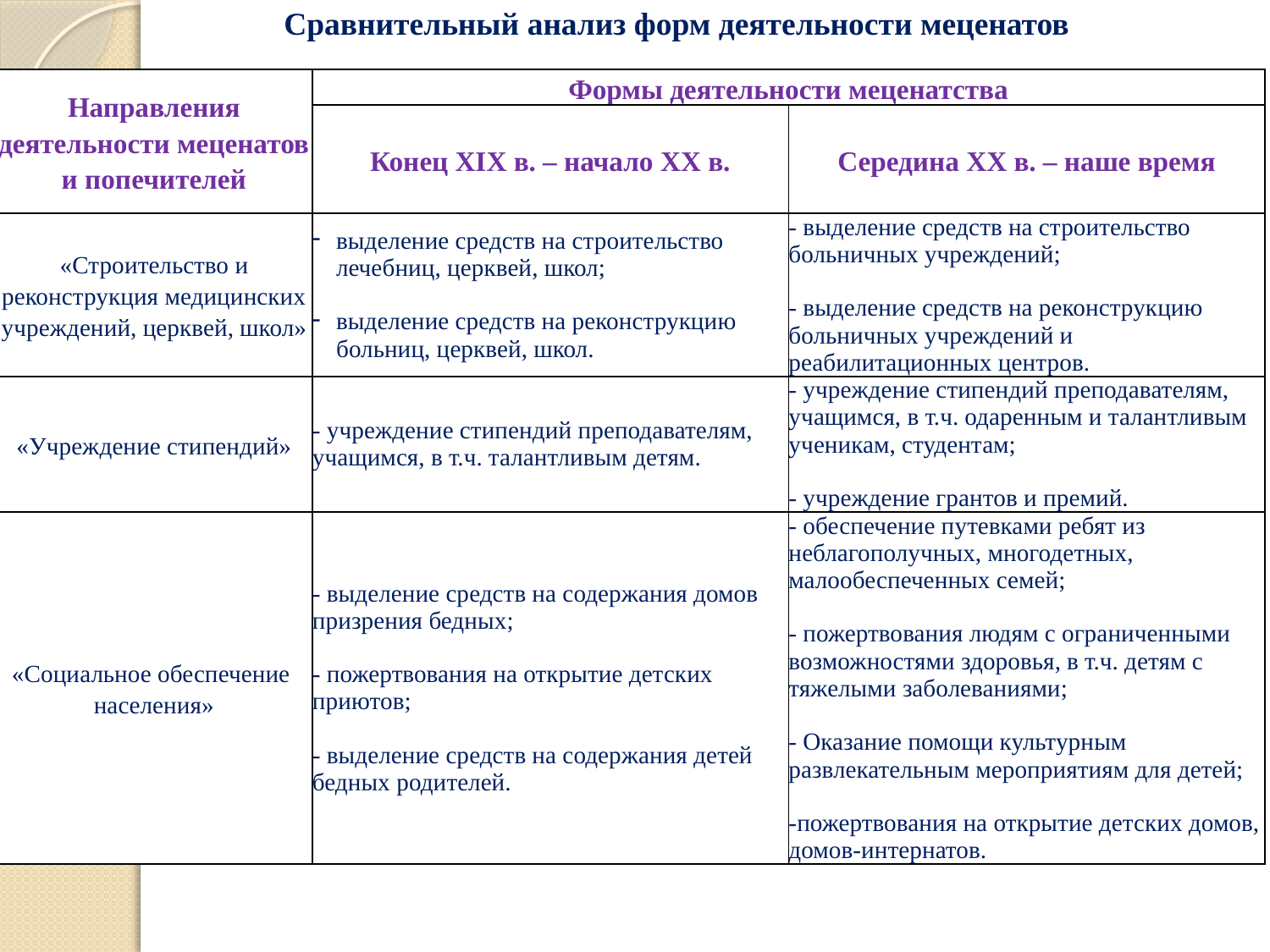

Сравнительный анализ форм деятельности меценатов
| Направления деятельности меценатов и попечителей | Формы деятельности меценатства |  |
| --- | --- | --- |
|  | Конец XIX в. – начало XX в. | Середина XX в. – наше время |
| «Строительство и реконструкция медицинских учреждений, церквей, школ» | выделение средств на строительство лечебниц, церквей, школ; выделение средств на реконструкцию больниц, церквей, школ. | - выделение средств на строительство больничных учреждений; - выделение средств на реконструкцию больничных учреждений и реабилитационных центров. |
| «Учреждение стипендий» | - учреждение стипендий преподавателям, учащимся, в т.ч. талантливым детям. | - учреждение стипендий преподавателям, учащимся, в т.ч. одаренным и талантливым ученикам, студентам; - учреждение грантов и премий. |
| «Социальное обеспечение населения» | - выделение средств на содержания домов призрения бедных; - пожертвования на открытие детских приютов; - выделение средств на содержания детей бедных родителей. | - обеспечение путевками ребят из неблагополучных, многодетных, малообеспеченных семей; - пожертвования людям с ограниченными возможностями здоровья, в т.ч. детям с тяжелыми заболеваниями; - Оказание помощи культурным развлекательным мероприятиям для детей; -пожертвования на открытие детских домов, домов-интернатов. |